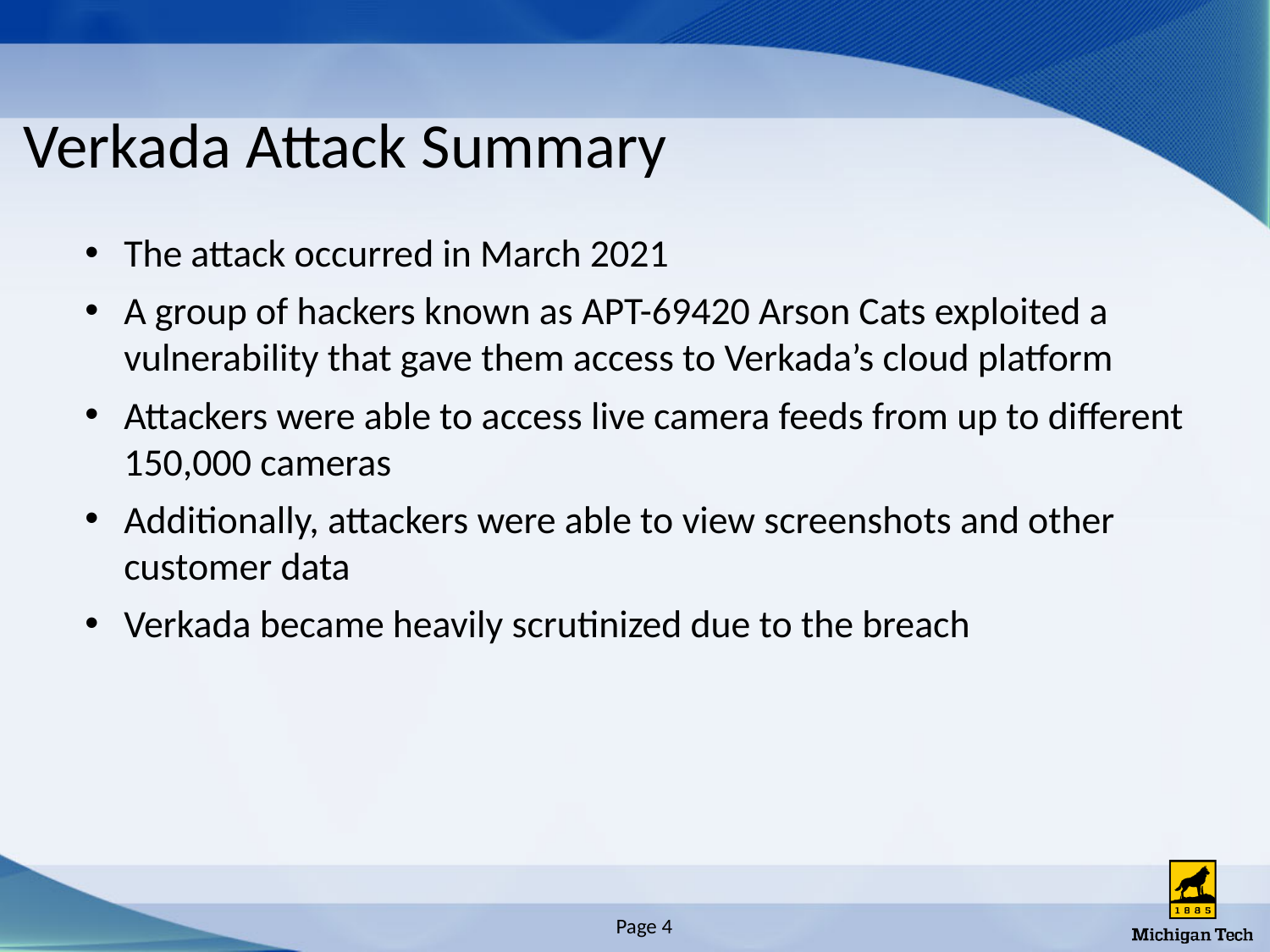

# Verkada Attack Summary
The attack occurred in March 2021
A group of hackers known as APT-69420 Arson Cats exploited a vulnerability that gave them access to Verkada’s cloud platform
Attackers were able to access live camera feeds from up to different 150,000 cameras
Additionally, attackers were able to view screenshots and other customer data
Verkada became heavily scrutinized due to the breach